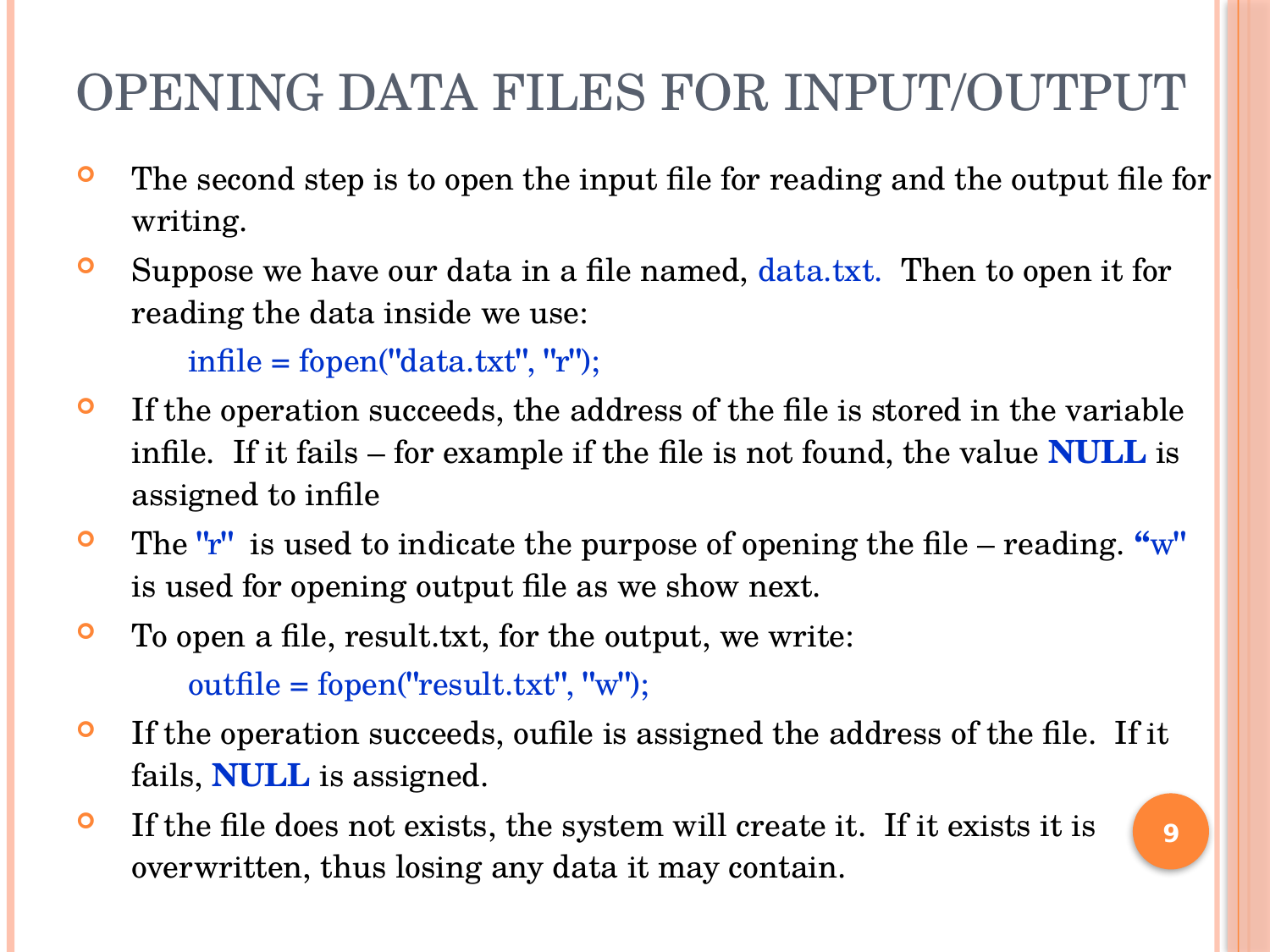

# Opening data files for input/output
The second step is to open the input file for reading and the output file for writing.
Suppose we have our data in a file named, data.txt.  Then to open it for reading the data inside we use:
infile = fopen("data.txt", "r");
If the operation succeeds, the address of the file is stored in the variable infile.  If it fails – for example if the file is not found, the value NULL is assigned to infile
The "r"  is used to indicate the purpose of opening the file – reading. “w"  is used for opening output file as we show next.
To open a file, result.txt, for the output, we write:
outfile = fopen("result.txt", "w");
If the operation succeeds, oufile is assigned the address of the file.  If it fails, NULL is assigned.
If the file does not exists, the system will create it.  If it exists it is overwritten, thus losing any data it may contain.
9